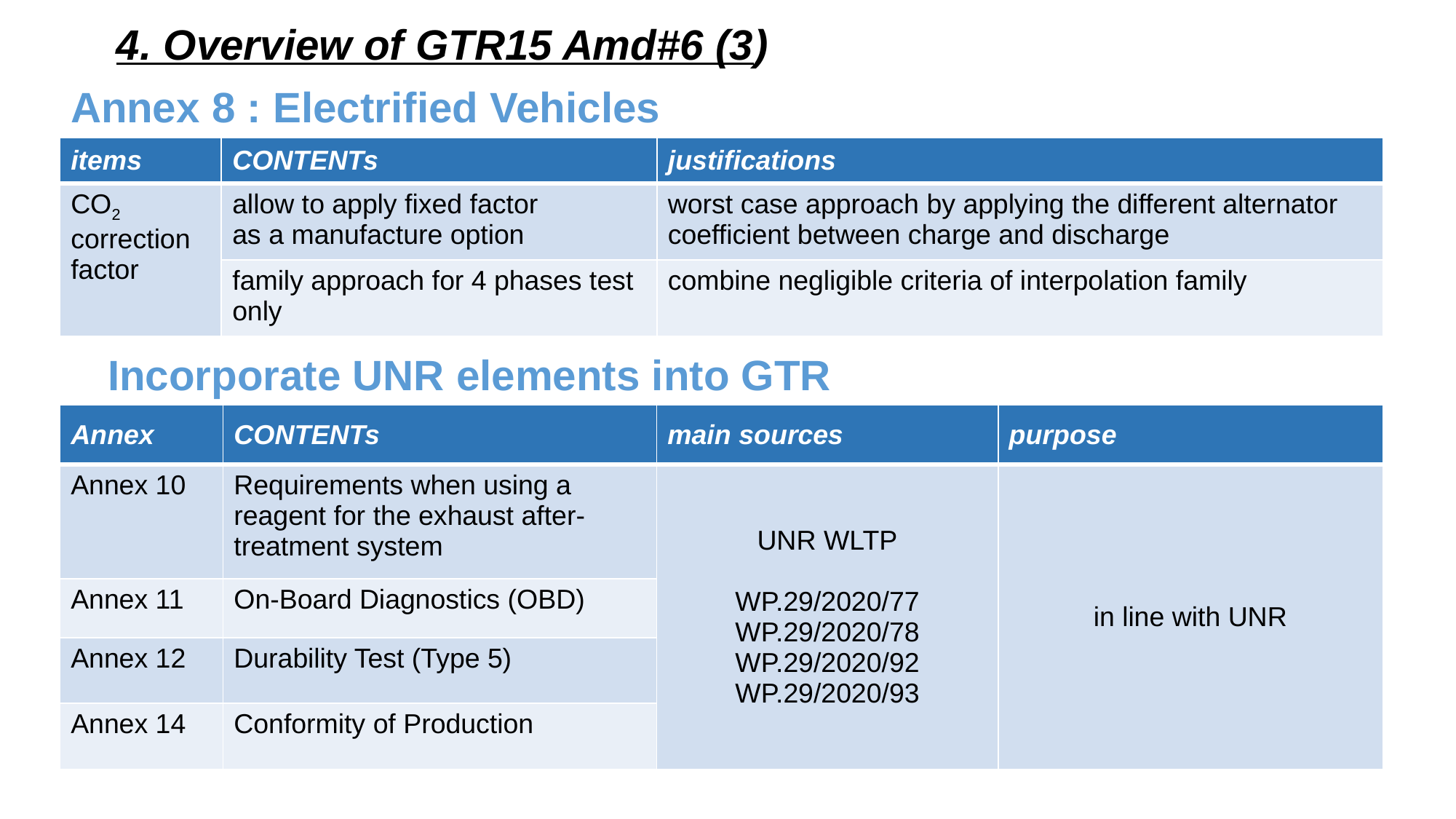

4. Overview of GTR15 Amd#6 (3)
Annex 8 : Electrified Vehicles
| items | CONTENTs | justifications |
| --- | --- | --- |
| CO2 correction factor | allow to apply fixed factor as a manufacture option | worst case approach by applying the different alternator coefficient between charge and discharge |
|  | family approach for 4 phases test only | combine negligible criteria of interpolation family |
Incorporate UNR elements into GTR
| Annex | CONTENTs | main sources | purpose |
| --- | --- | --- | --- |
| Annex 10 | Requirements when using a reagent for the exhaust after-treatment system | UNR WLTP WP.29/2020/77 WP.29/2020/78 WP.29/2020/92 WP.29/2020/93 | in line with UNR |
| Annex 11 | On-Board Diagnostics (OBD) |  |  |
| Annex 12 | Durability Test (Type 5) |  |  |
| Annex 14 | Conformity of Production |  |  |